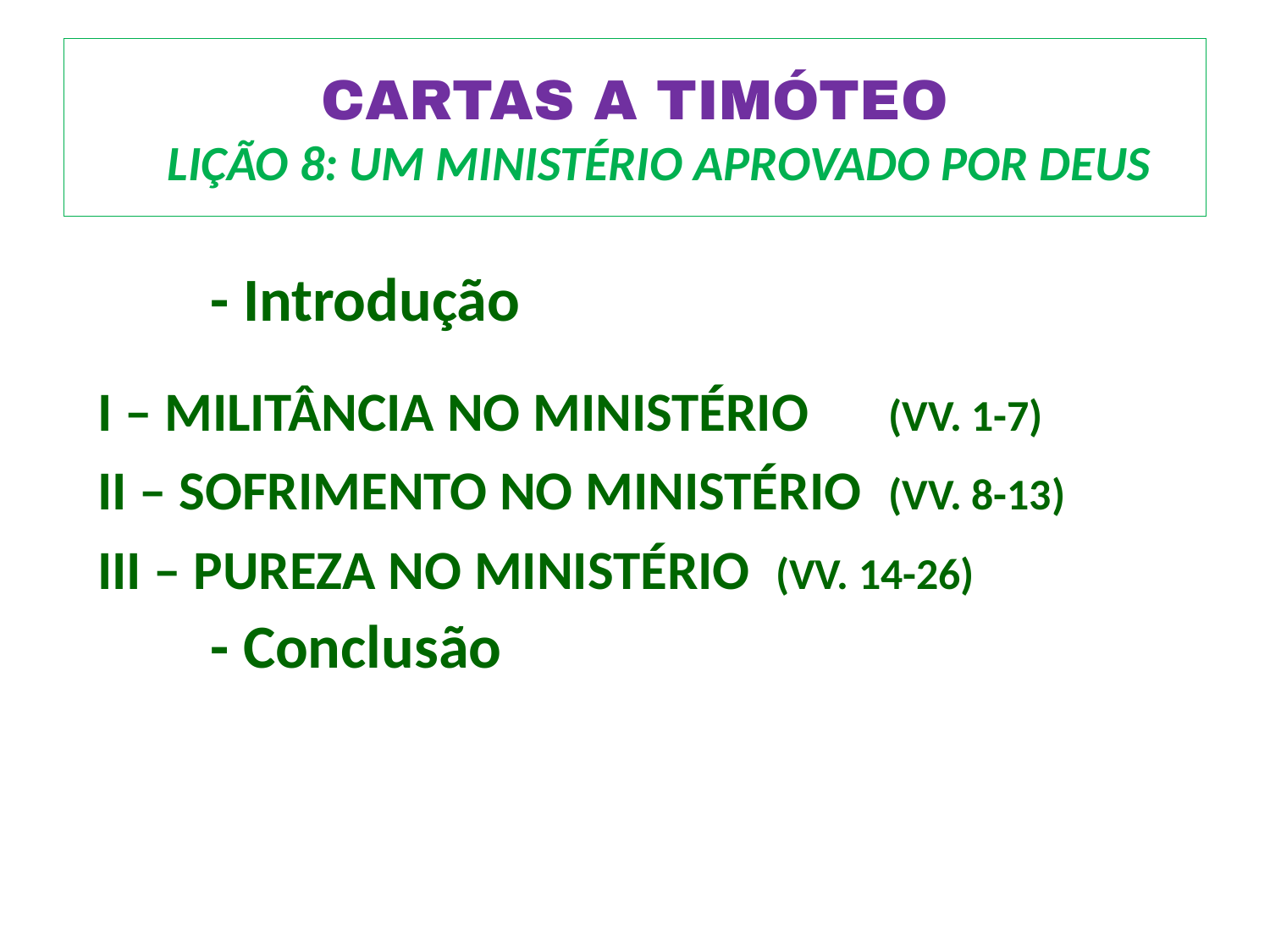

# CARTAS A TIMÓTEO LIÇÃO 8: UM MINISTÉRIO APROVADO POR DEUS

	- Introdução

I – MILITÂNCIA NO MINISTÉRIO							(VV. 1-7)
II – SOFRIMENTO NO MINISTÉRIO						(VV. 8-13)
III – PUREZA NO MINISTÉRIO							(VV. 14-26)
	- Conclusão